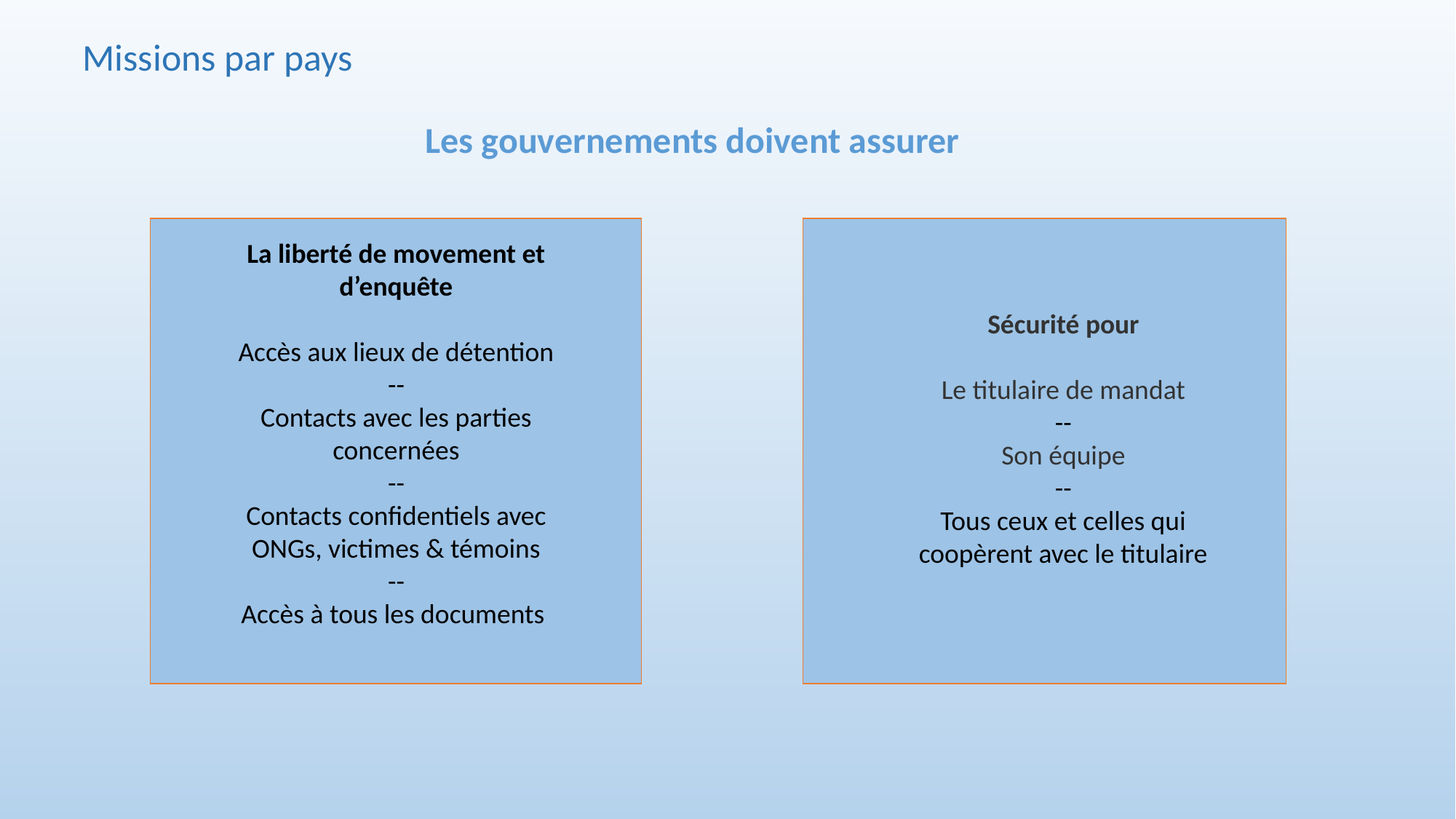

Missions par pays
Les gouvernements doivent assurer

La liberté de movement et d’enquête

Accès aux lieux de détention
--
Contacts avec les parties concernées
--
Contacts confidentiels avec ONGs, victimes & témoins
--
Accès à tous les documents
Sécurité pour

Le titulaire de mandat
--
Son équipe
--
Tous ceux et celles qui coopèrent avec le titulaire